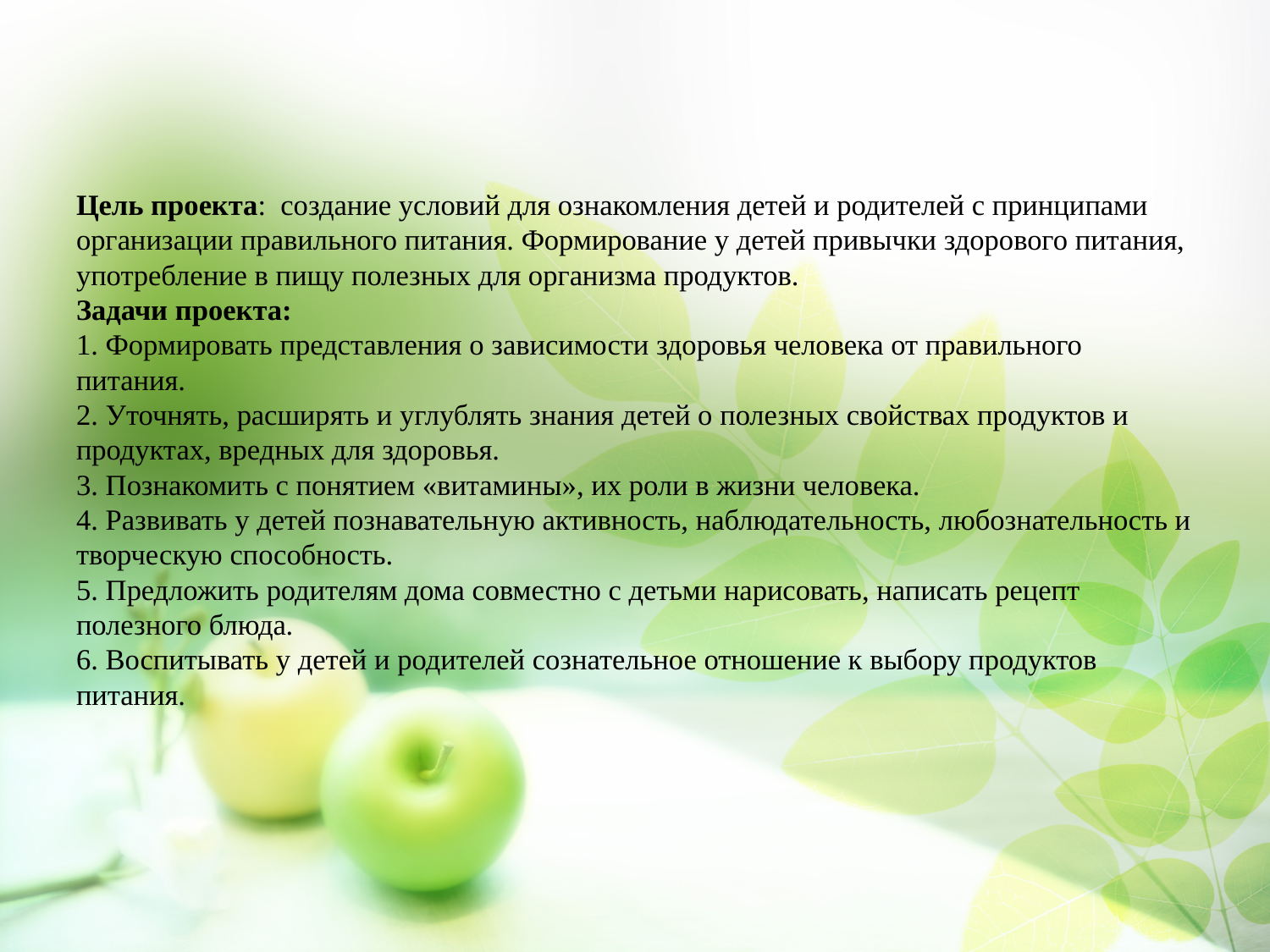

# Цель проекта:  создание условий для ознакомления детей и родителей с принципами организации правильного питания. Формирование у детей привычки здорового питания, употребление в пищу полезных для организма продуктов. Задачи проекта: 1. Формировать представления о зависимости здоровья человека от правильного питания. 2. Уточнять, расширять и углублять знания детей о полезных свойствах продуктов и продуктах, вредных для здоровья. 3. Познакомить с понятием «витамины», их роли в жизни человека. 4. Развивать у детей познавательную активность, наблюдательность, любознательность и творческую способность. 5. Предложить родителям дома совместно с детьми нарисовать, написать рецепт полезного блюда. 6. Воспитывать у детей и родителей сознательное отношение к выбору продуктов питания.